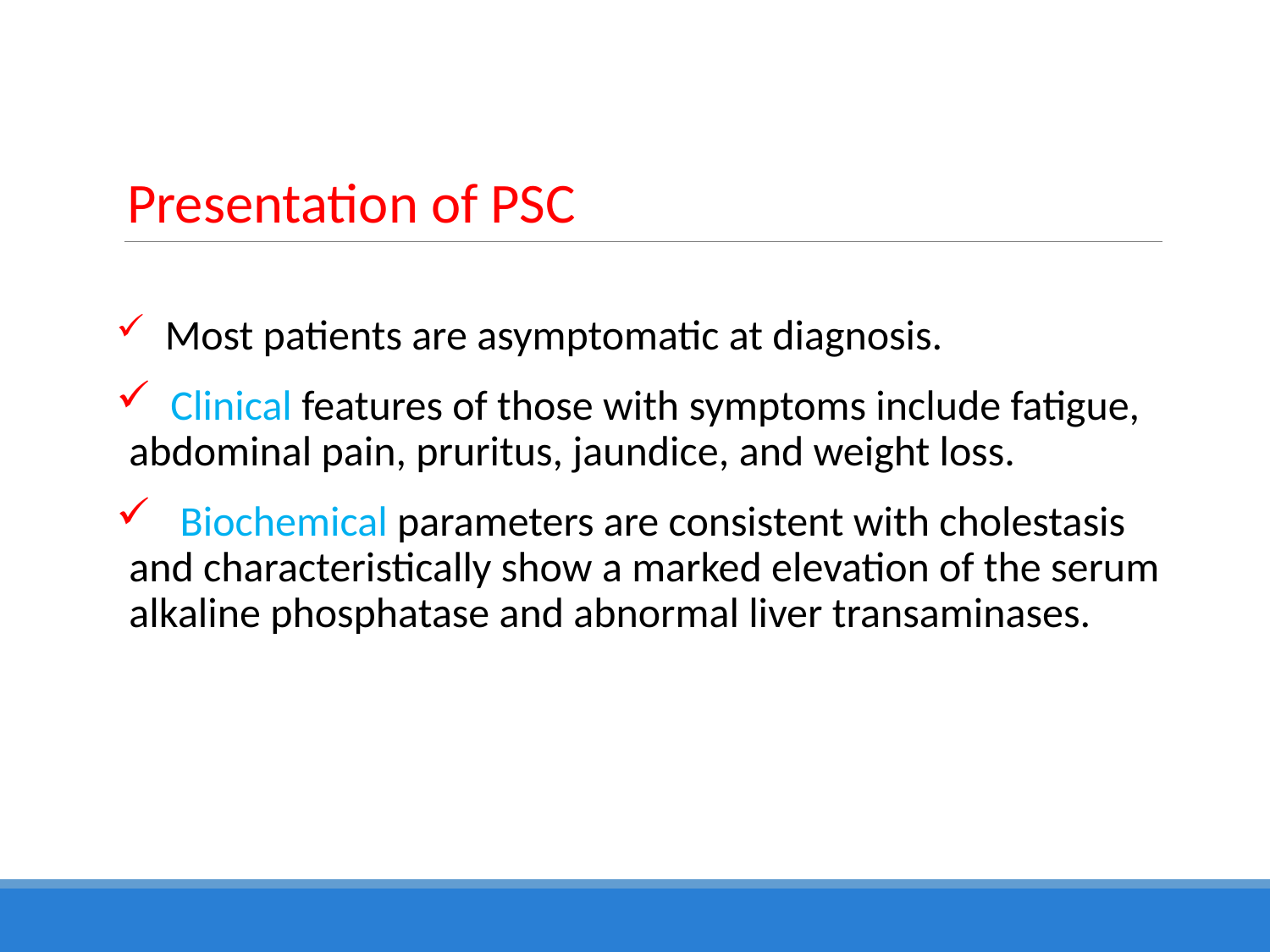

# Presentation of PSC
  Most patients are asymptomatic at diagnosis.
  Clinical features of those with symptoms include fatigue, abdominal pain, pruritus, jaundice, and weight loss.
   Biochemical parameters are consistent with cholestasis and characteristically show a marked elevation of the serum alkaline phosphatase and abnormal liver transaminases.